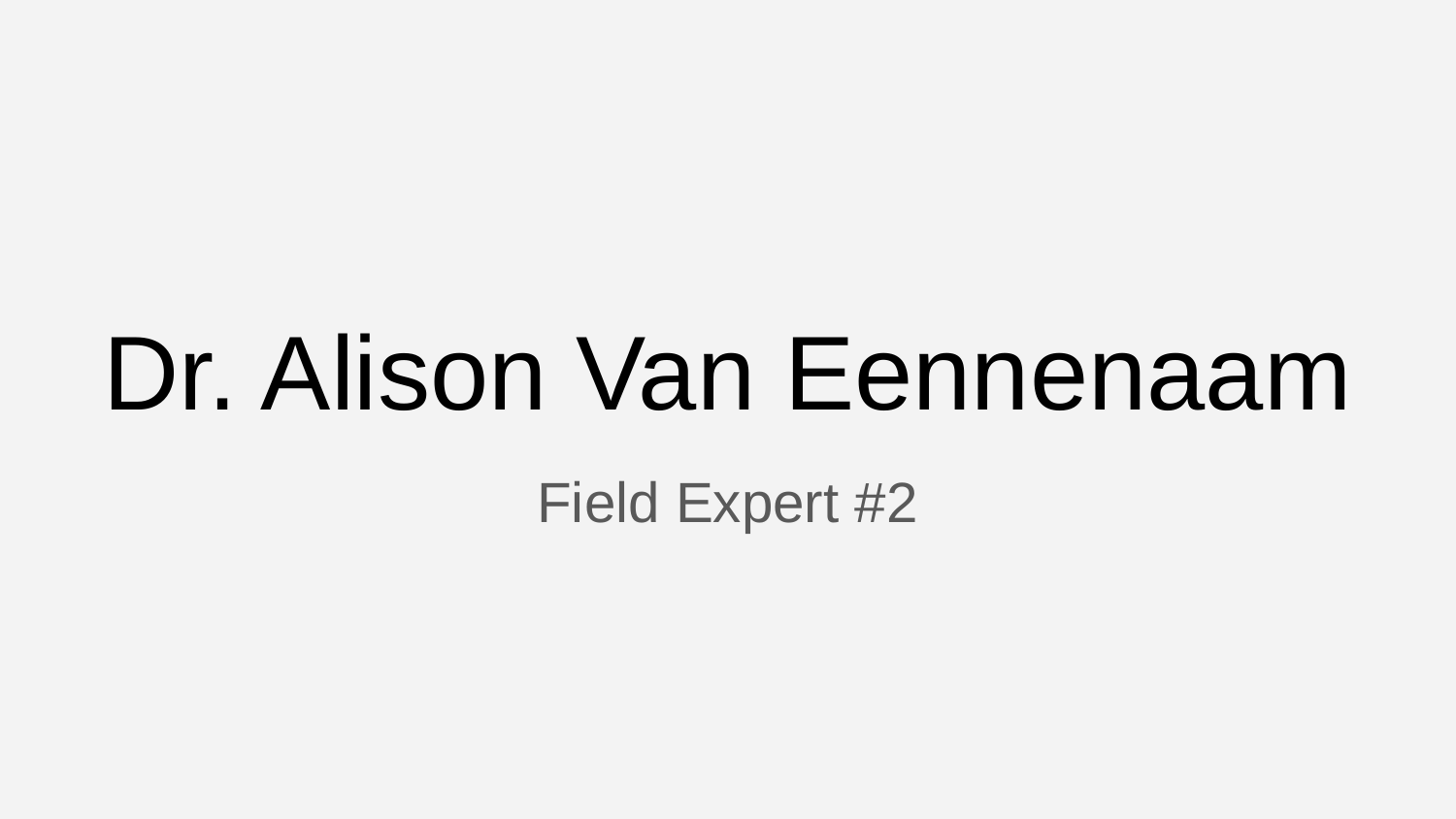

# Dr. Alison Van Eennenaam
Field Expert #2